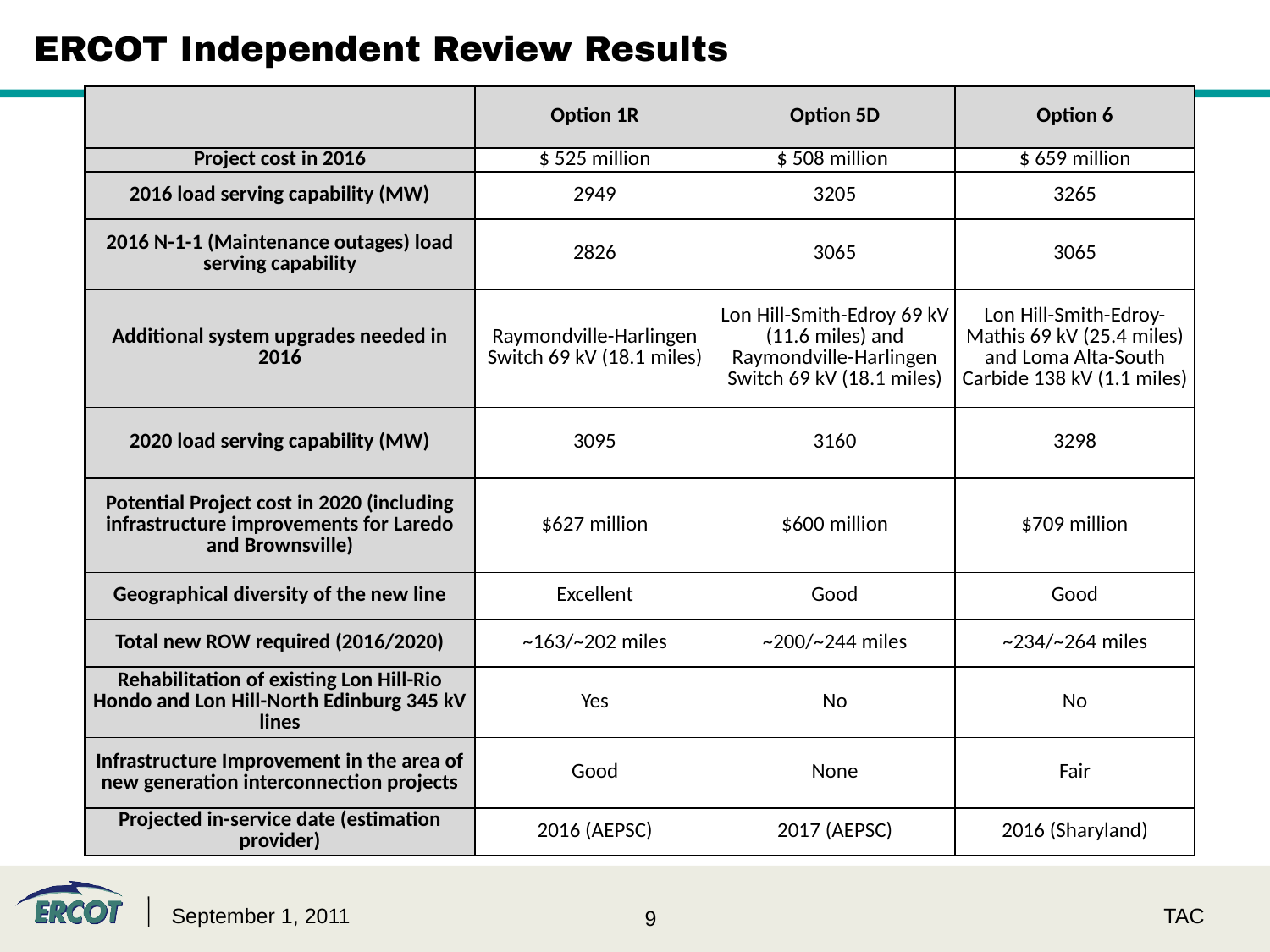

ERCOT Independent Review Results
|  | Option 1R | Option 5D | Option 6 |
| --- | --- | --- | --- |
| Project cost in 2016 | $ 525 million | $ 508 million | $ 659 million |
| 2016 load serving capability (MW) | 2949 | 3205 | 3265 |
| 2016 N-1-1 (Maintenance outages) load serving capability | 2826 | 3065 | 3065 |
| Additional system upgrades needed in 2016 | Raymondville-Harlingen Switch 69 kV (18.1 miles) | Lon Hill-Smith-Edroy 69 kV (11.6 miles) and Raymondville-Harlingen Switch 69 kV (18.1 miles) | Lon Hill-Smith-Edroy-Mathis 69 kV (25.4 miles) and Loma Alta-South Carbide 138 kV (1.1 miles) |
| 2020 load serving capability (MW) | 3095 | 3160 | 3298 |
| Potential Project cost in 2020 (including infrastructure improvements for Laredo and Brownsville) | $627 million | $600 million | $709 million |
| Geographical diversity of the new line | Excellent | Good | Good |
| Total new ROW required (2016/2020) | ~163/~202 miles | ~200/~244 miles | ~234/~264 miles |
| Rehabilitation of existing Lon Hill-Rio Hondo and Lon Hill-North Edinburg 345 kV lines | Yes | No | No |
| Infrastructure Improvement in the area of new generation interconnection projects | Good | None | Fair |
| Projected in-service date (estimation provider) | 2016 (AEPSC) | 2017 (AEPSC) | 2016 (Sharyland) |
September 1, 2011
TAC